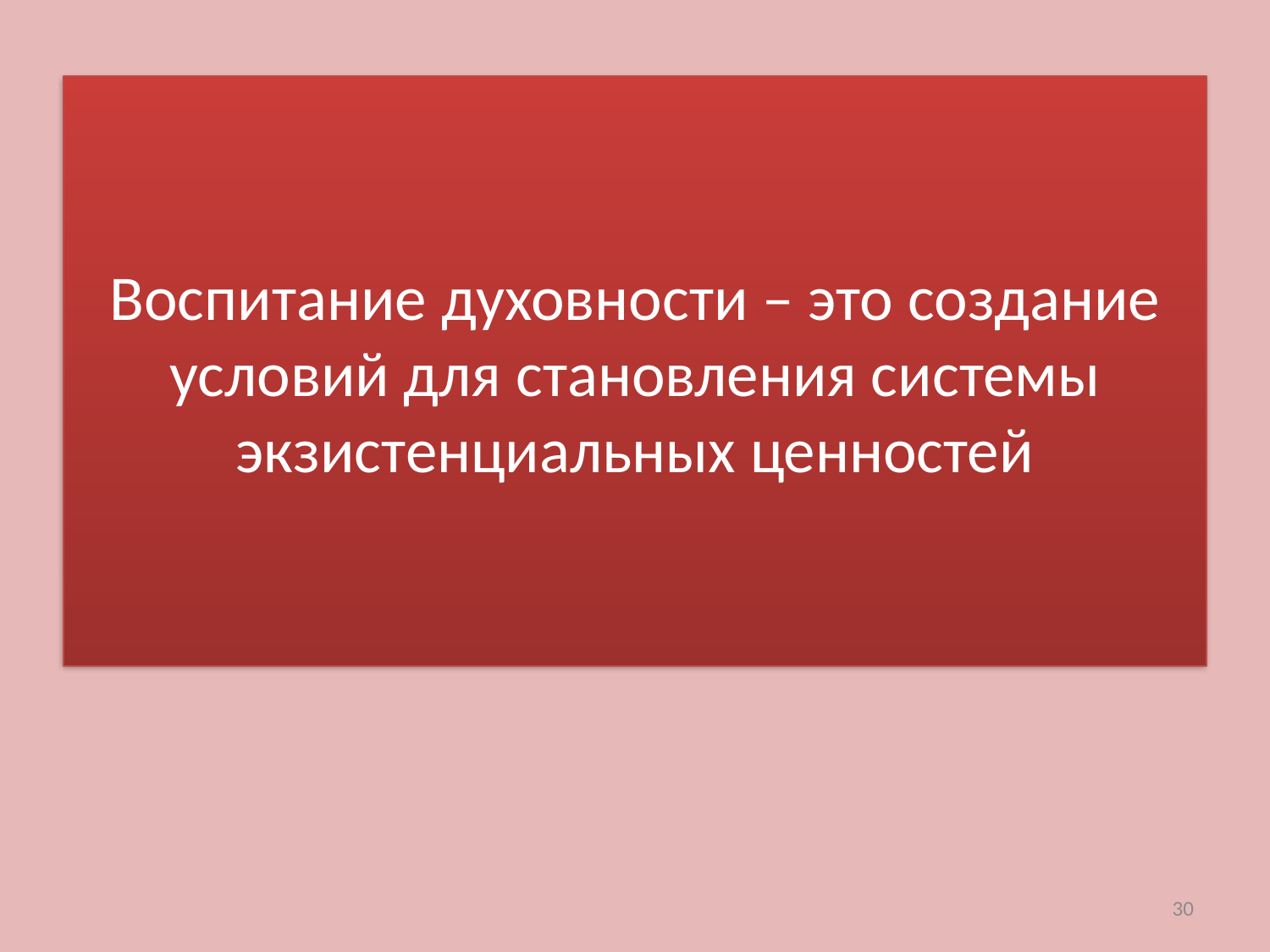

# Воспитание духовности – это создание условий для становления системы экзистенциальных ценностей
30